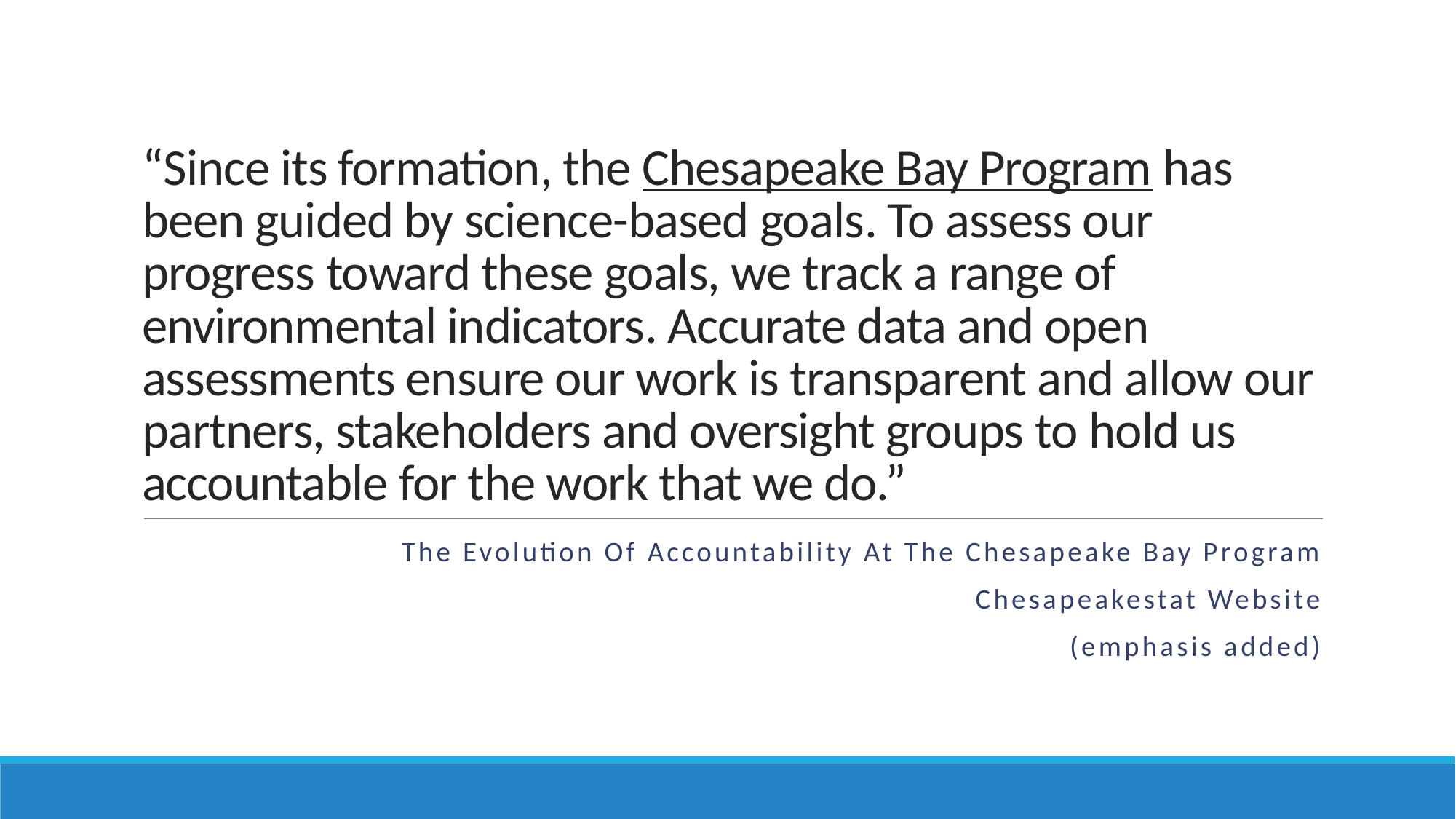

# “Since its formation, the Chesapeake Bay Program has been guided by science-based goals. To assess our progress toward these goals, we track a range of environmental indicators. Accurate data and open assessments ensure our work is transparent and allow our partners, stakeholders and oversight groups to hold us accountable for the work that we do.”
The Evolution Of Accountability At The Chesapeake Bay Program
Chesapeakestat Website
(emphasis added)